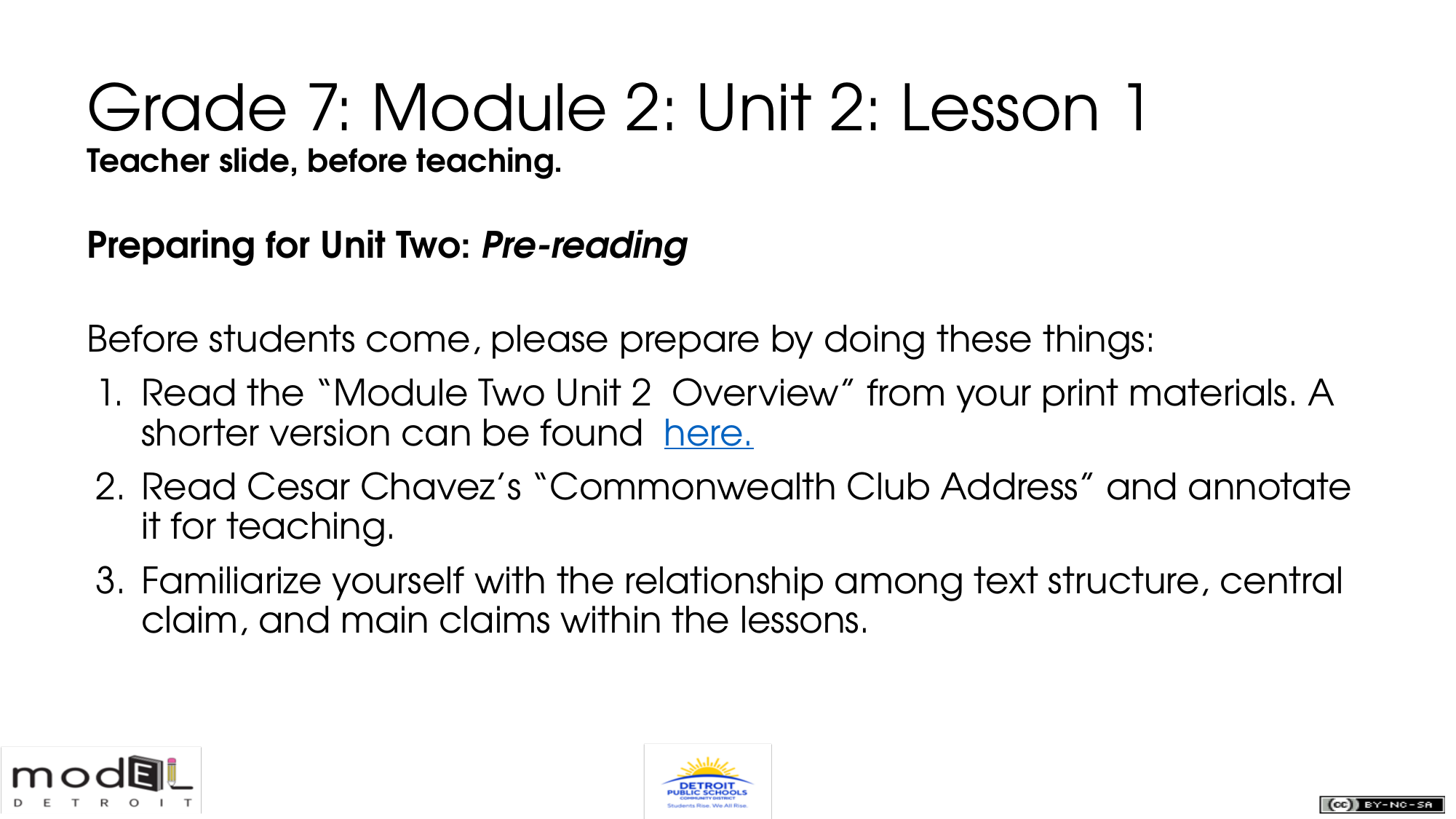

Grade 7: Module 2: Unit 2: Lesson 1
Teacher slide, before teaching.
Preparing for Unit Two: Pre-reading

Before students come, please prepare by doing these things:
Read the “Module Two Unit 2  Overview” from your print materials. A shorter version can be found  here.
Read Cesar Chavez’s “Commonwealth Club Address” and annotate it for teaching.
Familiarize yourself with the relationship among text structure, central claim, and main claims within the lessons.